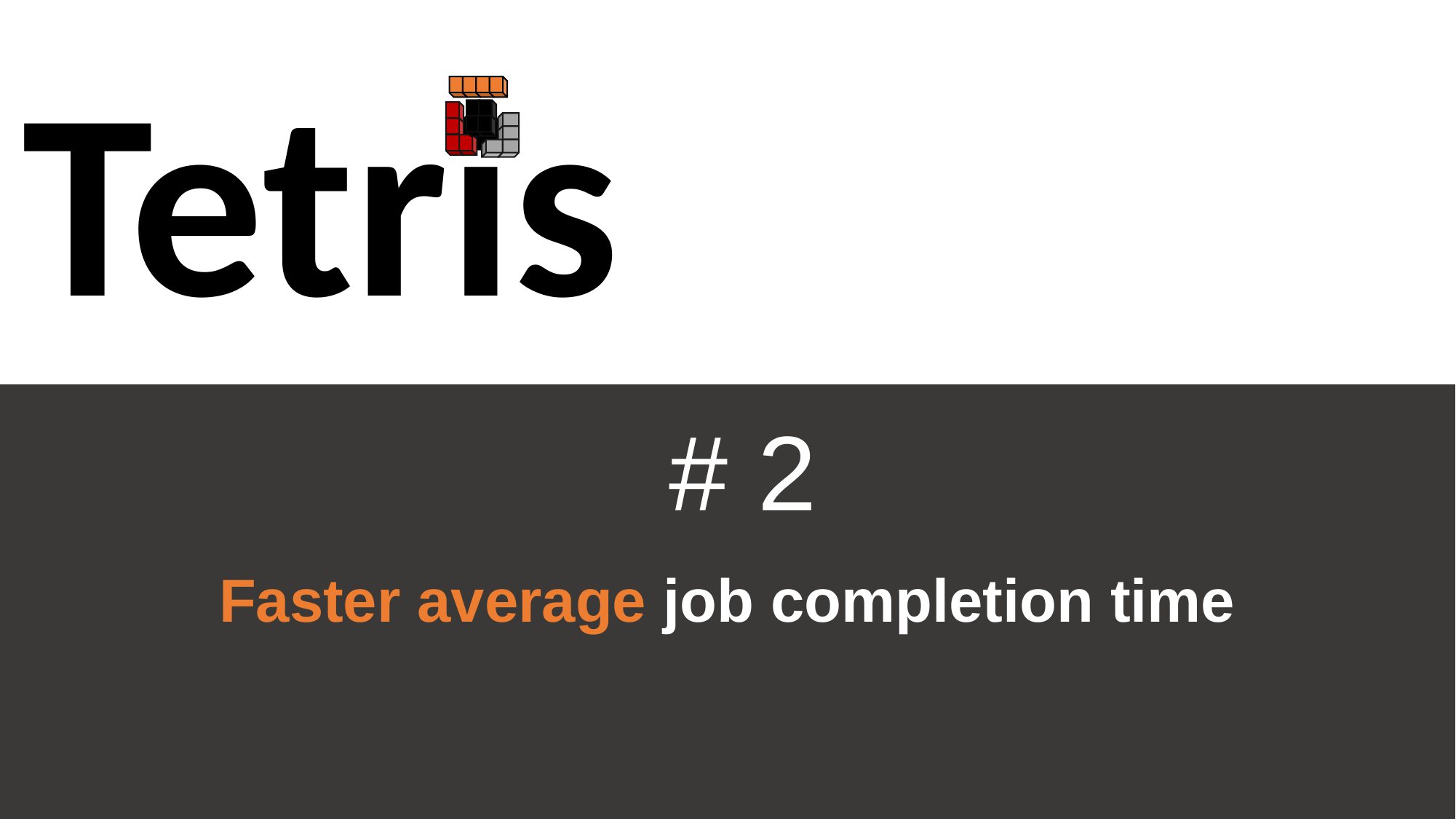

Tetris

# 2
Faster average job completion time
12